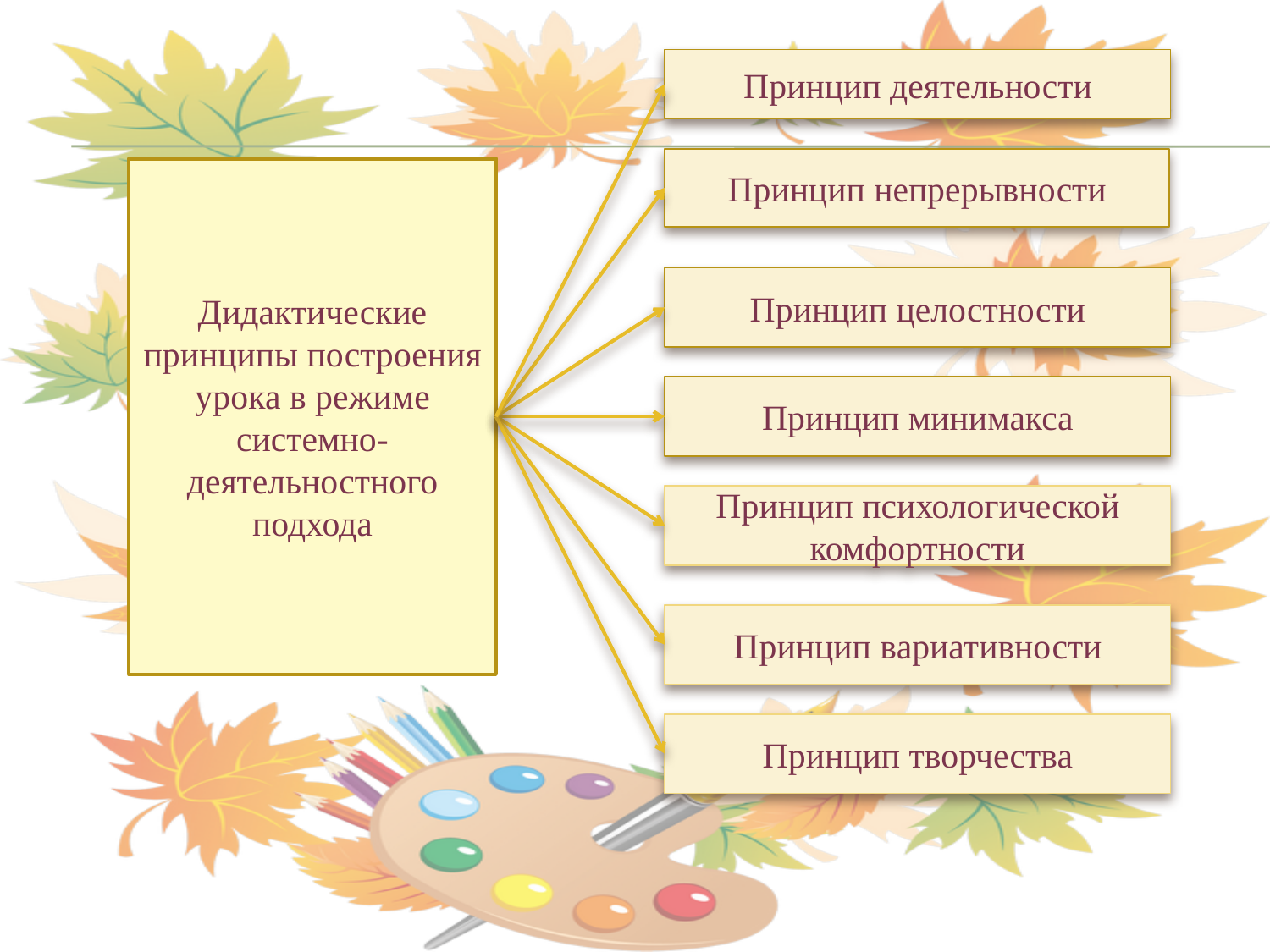

Принцип деятельности
Принцип непрерывности
Дидактические принципы построения урока в режиме системно-деятельностного подхода
Принцип целостности
Принцип минимакса
Принцип психологической комфортности
Принцип вариативности
Принцип творчества